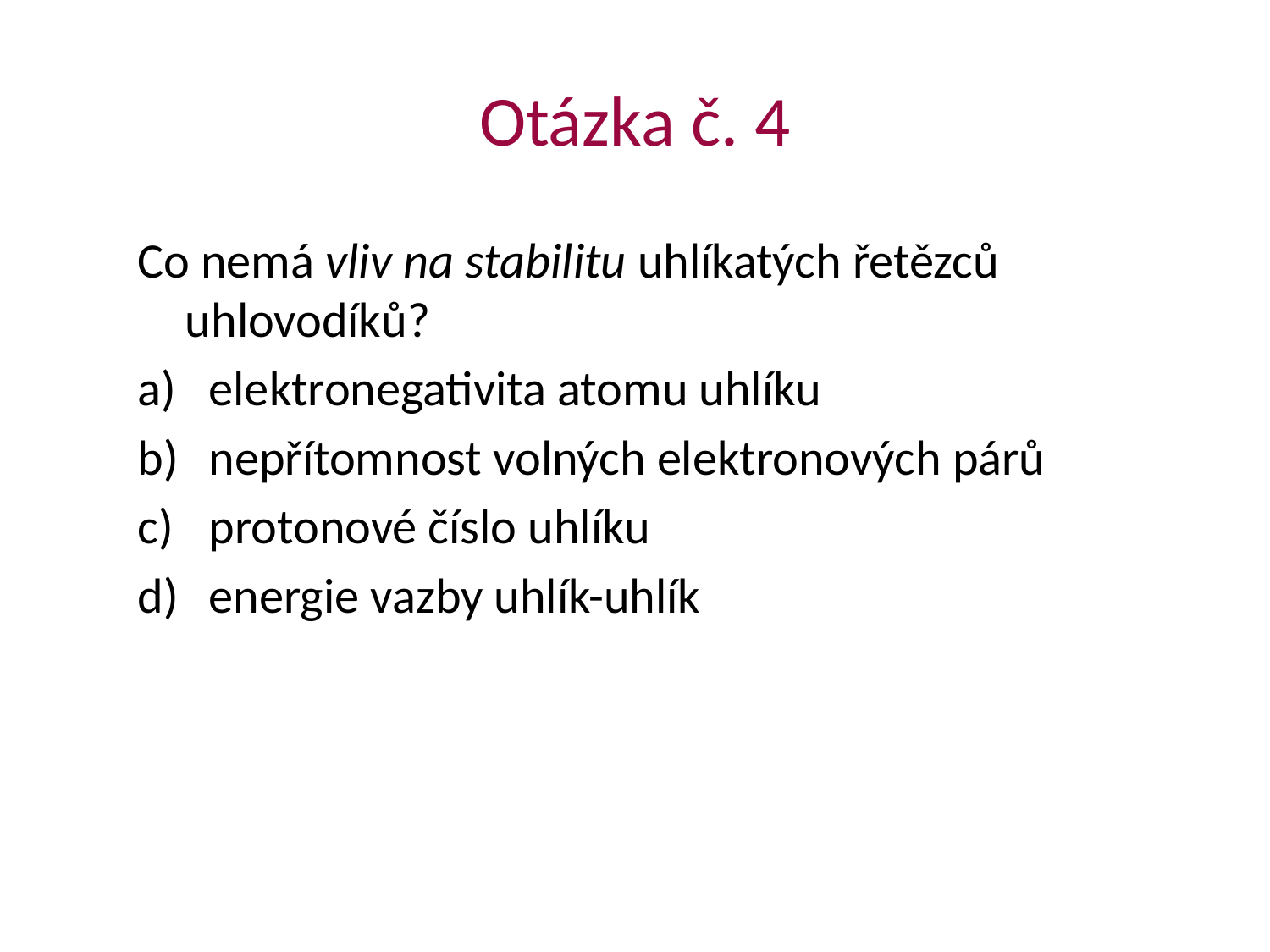

# Otázka č. 4
Co nemá vliv na stabilitu uhlíkatých řetězců uhlovodíků?
elektronegativita atomu uhlíku
nepřítomnost volných elektronových párů
protonové číslo uhlíku
energie vazby uhlík-uhlík